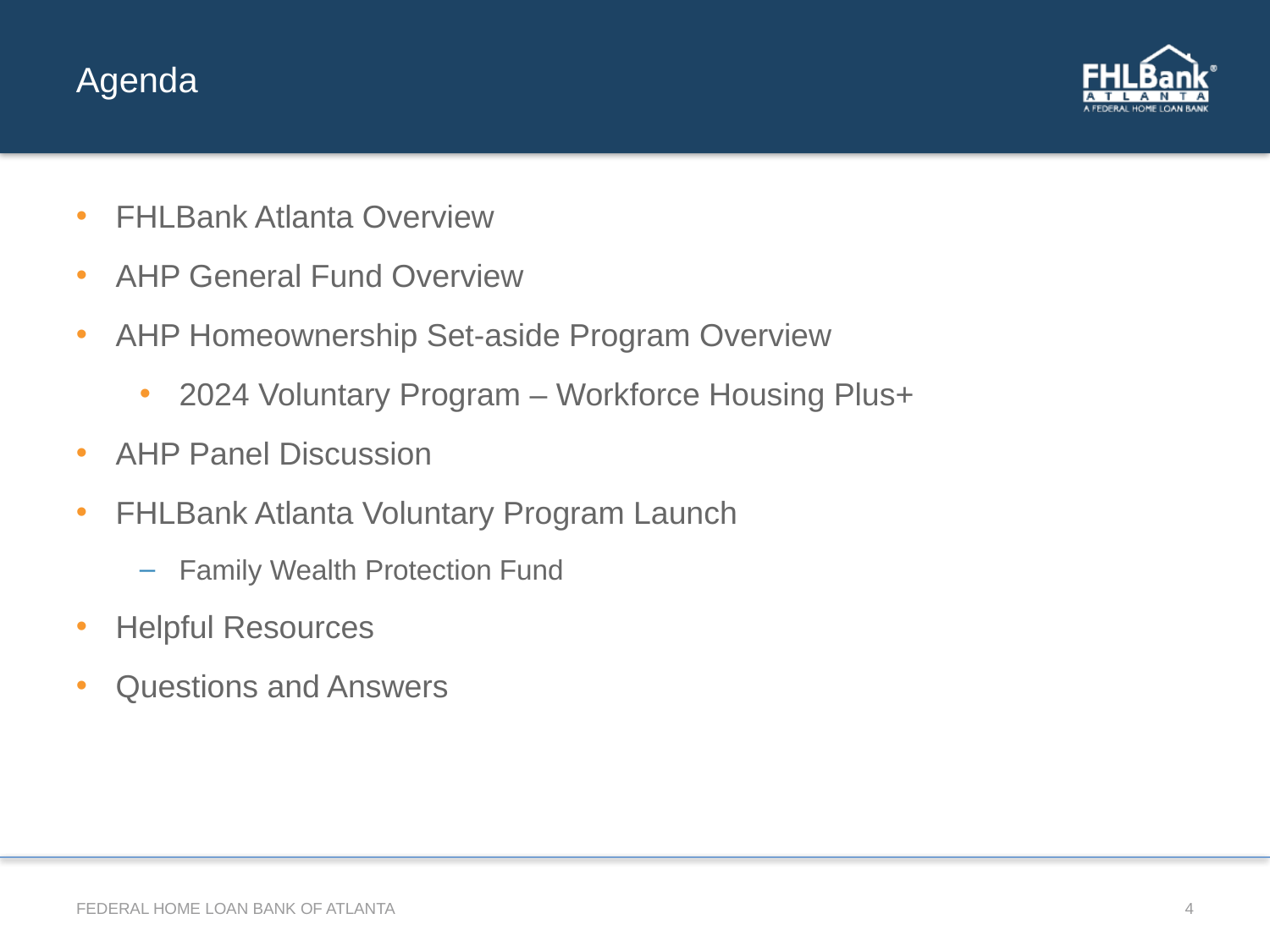

Agenda
FHLBank Atlanta Overview
AHP General Fund Overview
AHP Homeownership Set-aside Program Overview
2024 Voluntary Program – Workforce Housing Plus+
AHP Panel Discussion
FHLBank Atlanta Voluntary Program Launch
Family Wealth Protection Fund
Helpful Resources
Questions and Answers
FEDERAL HOME LOAN BANK OF ATLANTA
4